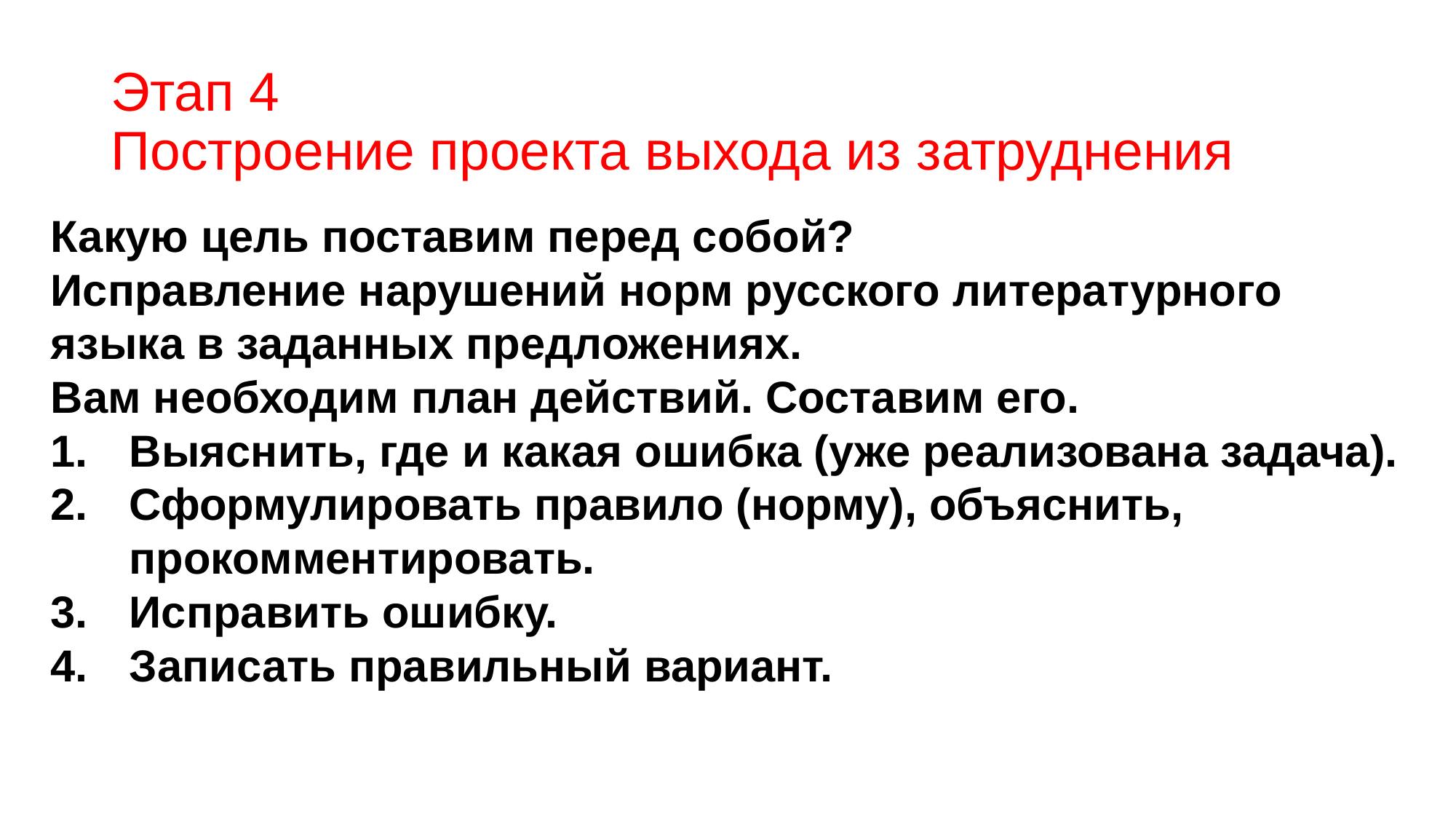

# Этап 4 Построение проекта выхода из затруднения
Какую цель поставим перед собой?
Исправление нарушений норм русского литературного языка в заданных предложениях.
Вам необходим план действий. Составим его.
Выяснить, где и какая ошибка (уже реализована задача).
Сформулировать правило (норму), объяснить, прокомментировать.
Исправить ошибку.
Записать правильный вариант.